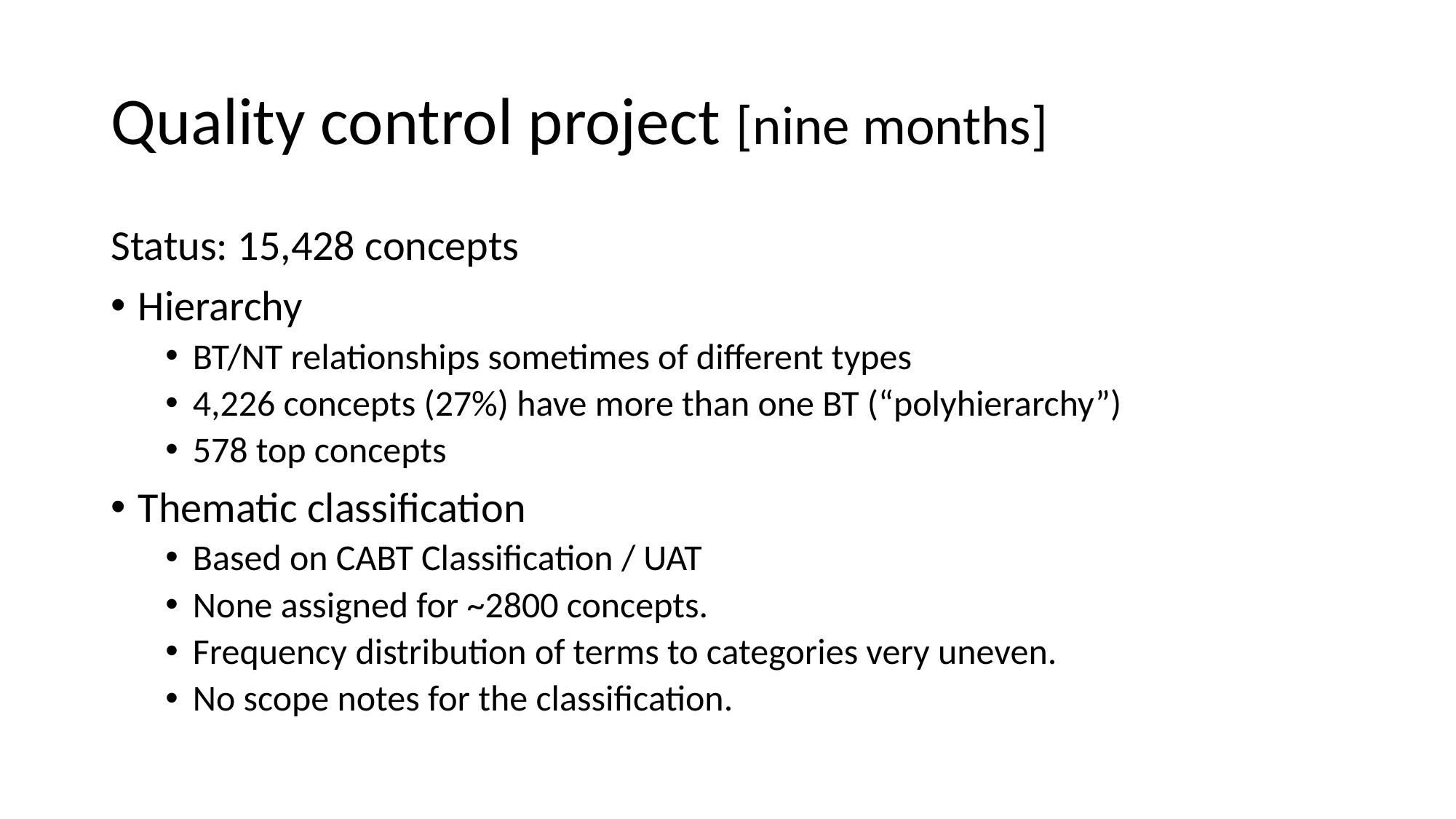

# Quality control project [nine months]
Status: 15,428 concepts
Hierarchy
BT/NT relationships sometimes of different types
4,226 concepts (27%) have more than one BT (“polyhierarchy”)
578 top concepts
Thematic classification
Based on CABT Classification / UAT
None assigned for ~2800 concepts.
Frequency distribution of terms to categories very uneven.
No scope notes for the classification.